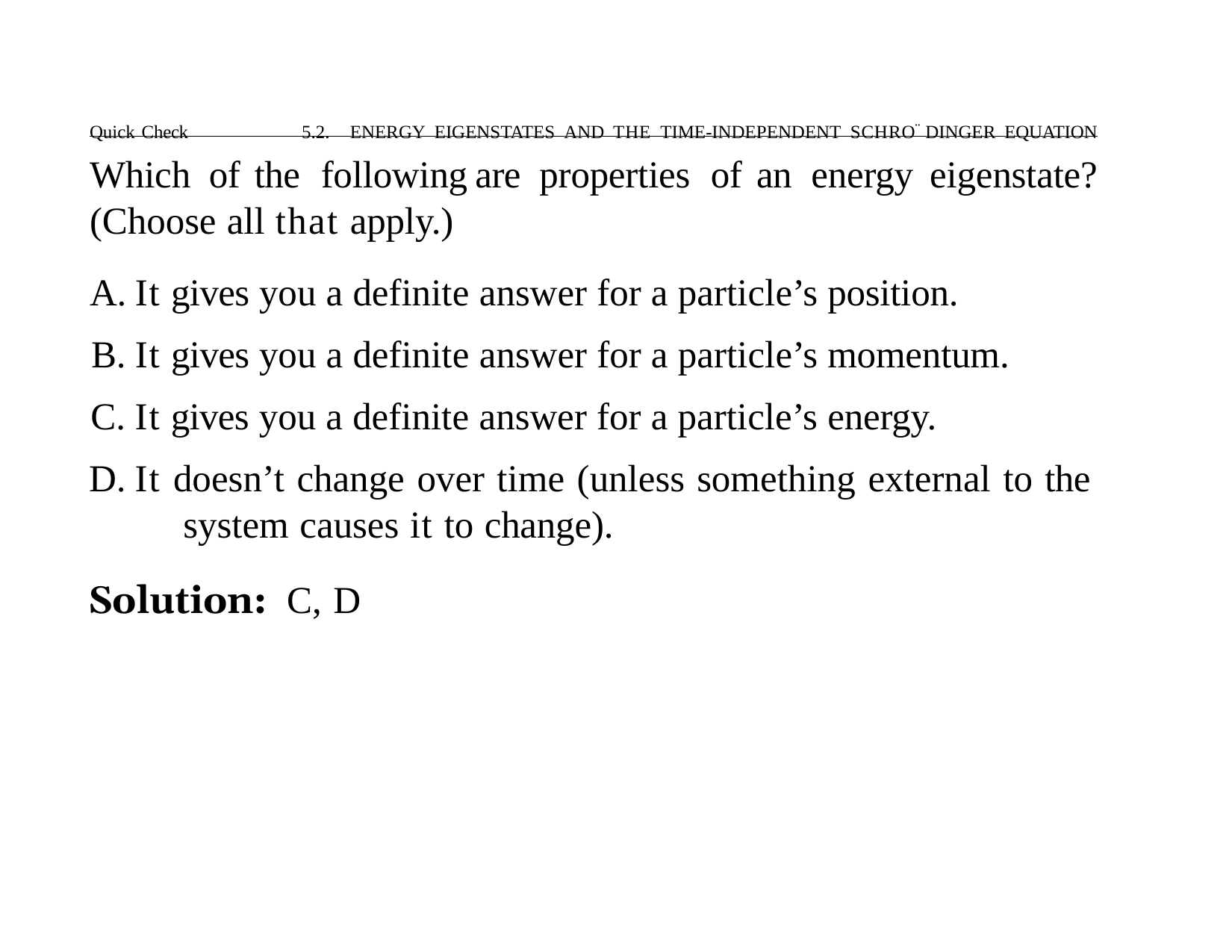

Quick Check	5.2.  ENERGY EIGENSTATES AND THE TIME-INDEPENDENT SCHRO¨ DINGER EQUATION

# Which	of	the	following	are	properties	of	an	energy	eigenstate? (Choose all that apply.)
It gives you a definite answer for a particle’s position.
It gives you a definite answer for a particle’s momentum.
It gives you a definite answer for a particle’s energy.
It doesn’t change over time (unless something external to the 	system causes it to change).
Solution:	C, D